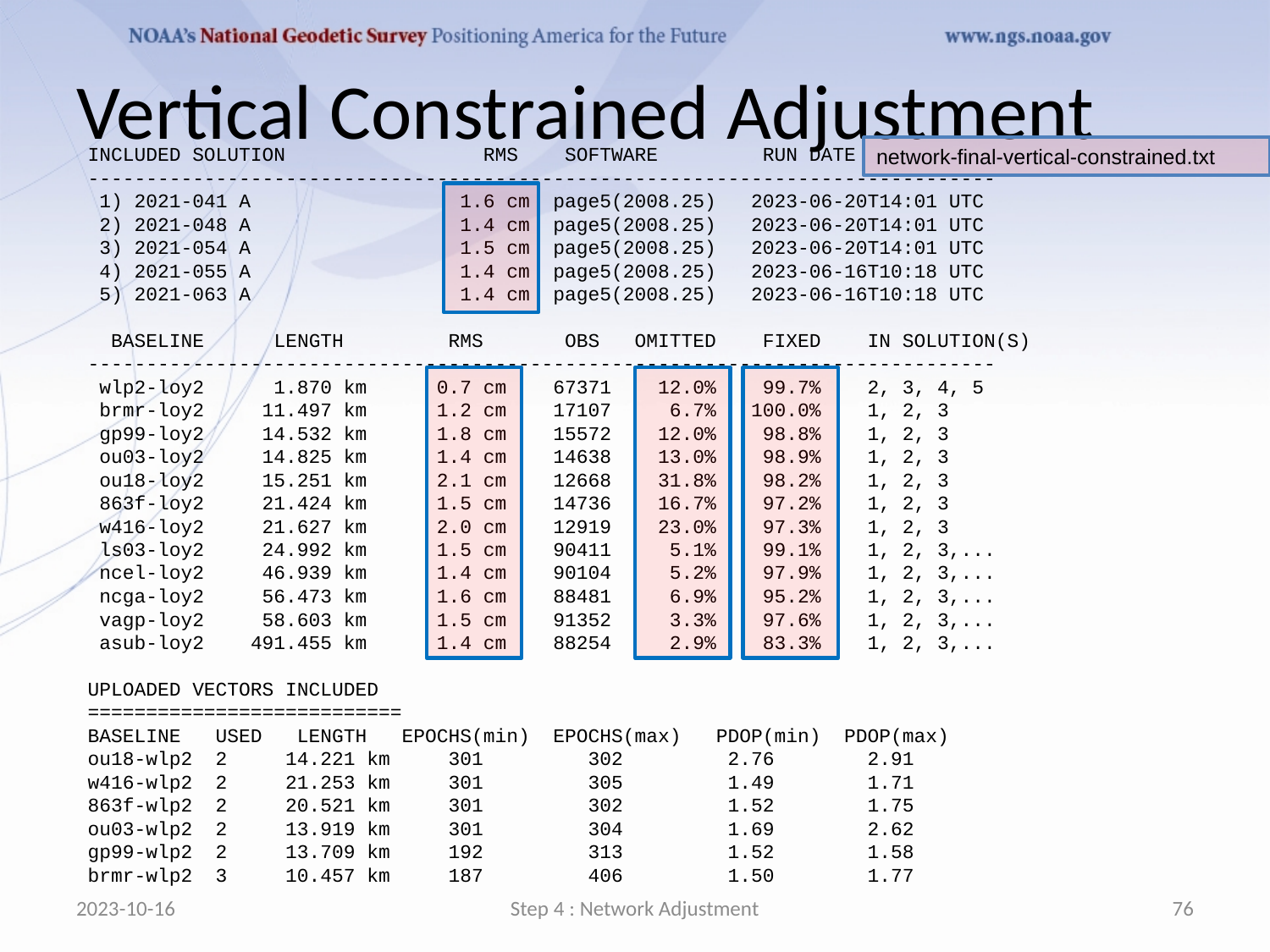

# Vertical Constrained Adjustment
 INCLUDED SOLUTION                 RMS    SOFTWARE         RUN DATE
 ------------------------------------------------------------------------------
  1) 2021-041 A                  1.6 cm  page5(2008.25)   2023-06-20T14:01 UTC
  2) 2021-048 A                  1.4 cm  page5(2008.25)   2023-06-20T14:01 UTC
  3) 2021-054 A                  1.5 cm  page5(2008.25)   2023-06-20T14:01 UTC
  4) 2021-055 A                  1.4 cm  page5(2008.25)   2023-06-16T10:18 UTC
  5) 2021-063 A                  1.4 cm  page5(2008.25)   2023-06-16T10:18 UTC

   BASELINE      LENGTH         RMS       OBS   OMITTED    FIXED    IN SOLUTION(S)
 ------------------------------------------------------------------------------
  wlp2-loy2      1.870 km      0.7 cm    67371    12.0%    99.7%    2, 3, 4, 5
  brmr-loy2     11.497 km      1.2 cm    17107     6.7%   100.0%    1, 2, 3
  gp99-loy2     14.532 km      1.8 cm    15572    12.0%    98.8%    1, 2, 3
  ou03-loy2     14.825 km      1.4 cm    14638    13.0%    98.9%    1, 2, 3
  ou18-loy2     15.251 km      2.1 cm    12668    31.8%    98.2%    1, 2, 3
  863f-loy2     21.424 km      1.5 cm    14736    16.7%    97.2%    1, 2, 3
  w416-loy2     21.627 km      2.0 cm    12919    23.0%    97.3%    1, 2, 3
  ls03-loy2     24.992 km      1.5 cm    90411     5.1%    99.1%    1, 2, 3,...
  ncel-loy2     46.939 km      1.4 cm    90104     5.2%    97.9%    1, 2, 3,...
  ncga-loy2     56.473 km      1.6 cm    88481     6.9%    95.2%    1, 2, 3,...
  vagp-loy2     58.603 km      1.5 cm    91352     3.3%    97.6%    1, 2, 3,...
  asub-loy2    491.455 km      1.4 cm    88254     2.9%    83.3%    1, 2, 3,...

 UPLOADED VECTORS INCLUDED
 ===========================
 BASELINE   USED   LENGTH   EPOCHS(min)  EPOCHS(max)   PDOP(min)  PDOP(max)
 ou18-wlp2  2     14.221 km     301         302         2.76        2.91
 w416-wlp2  2     21.253 km     301         305         1.49        1.71
 863f-wlp2  2     20.521 km     301         302         1.52        1.75
 ou03-wlp2  2     13.919 km     301         304         1.69        2.62
 gp99-wlp2  2     13.709 km     192         313         1.52        1.58
 brmr-wlp2  3     10.457 km     187         406         1.50        1.77
network-final-vertical-constrained.txt

2023-10-16
Step 4 : Network Adjustment
76